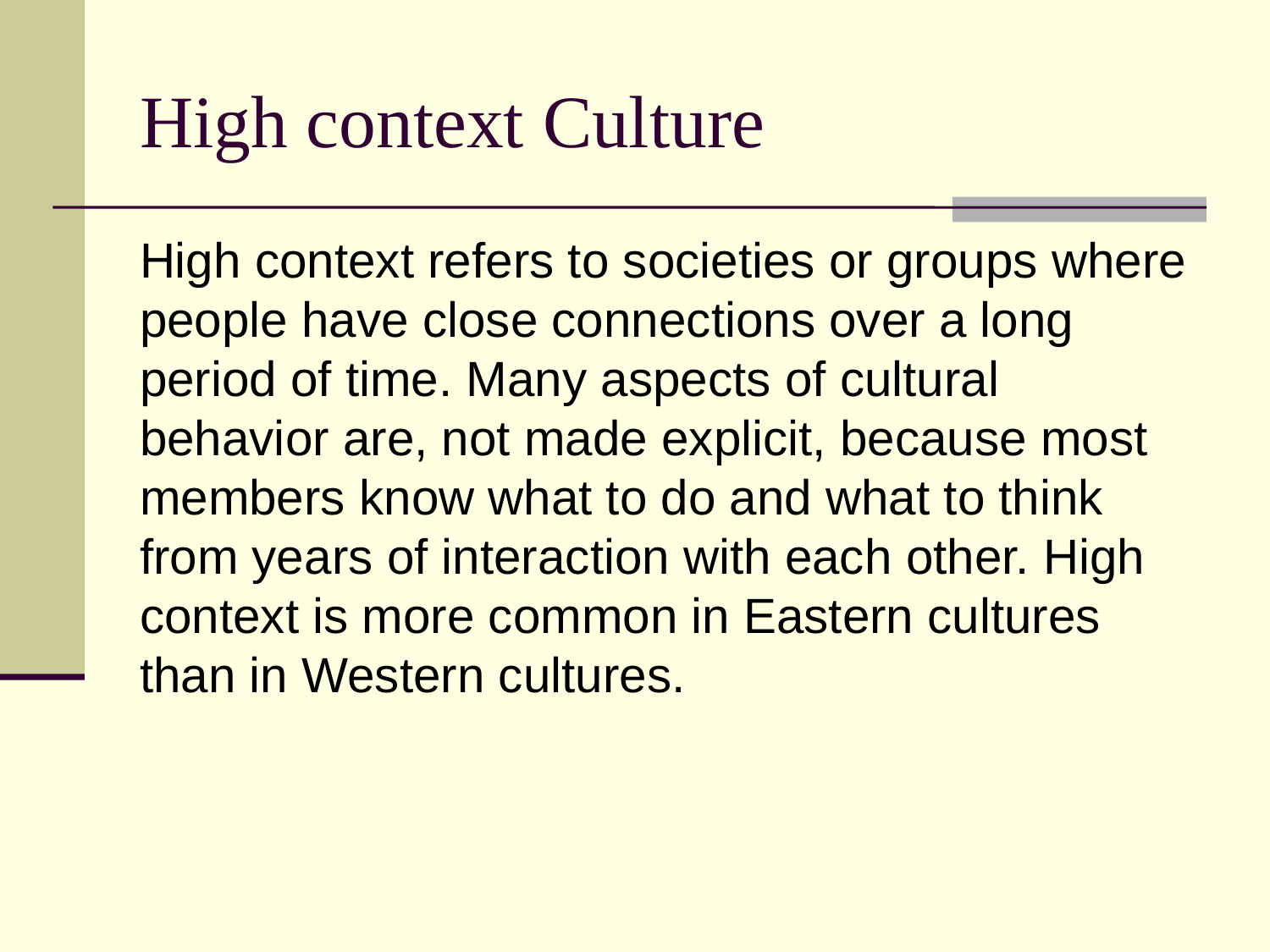

# High context Culture
High context refers to societies or groups where people have close connections over a long period of time. Many aspects of cultural behavior are, not made explicit, because most members know what to do and what to think from years of interaction with each other. High context is more common in Eastern cultures than in Western cultures.